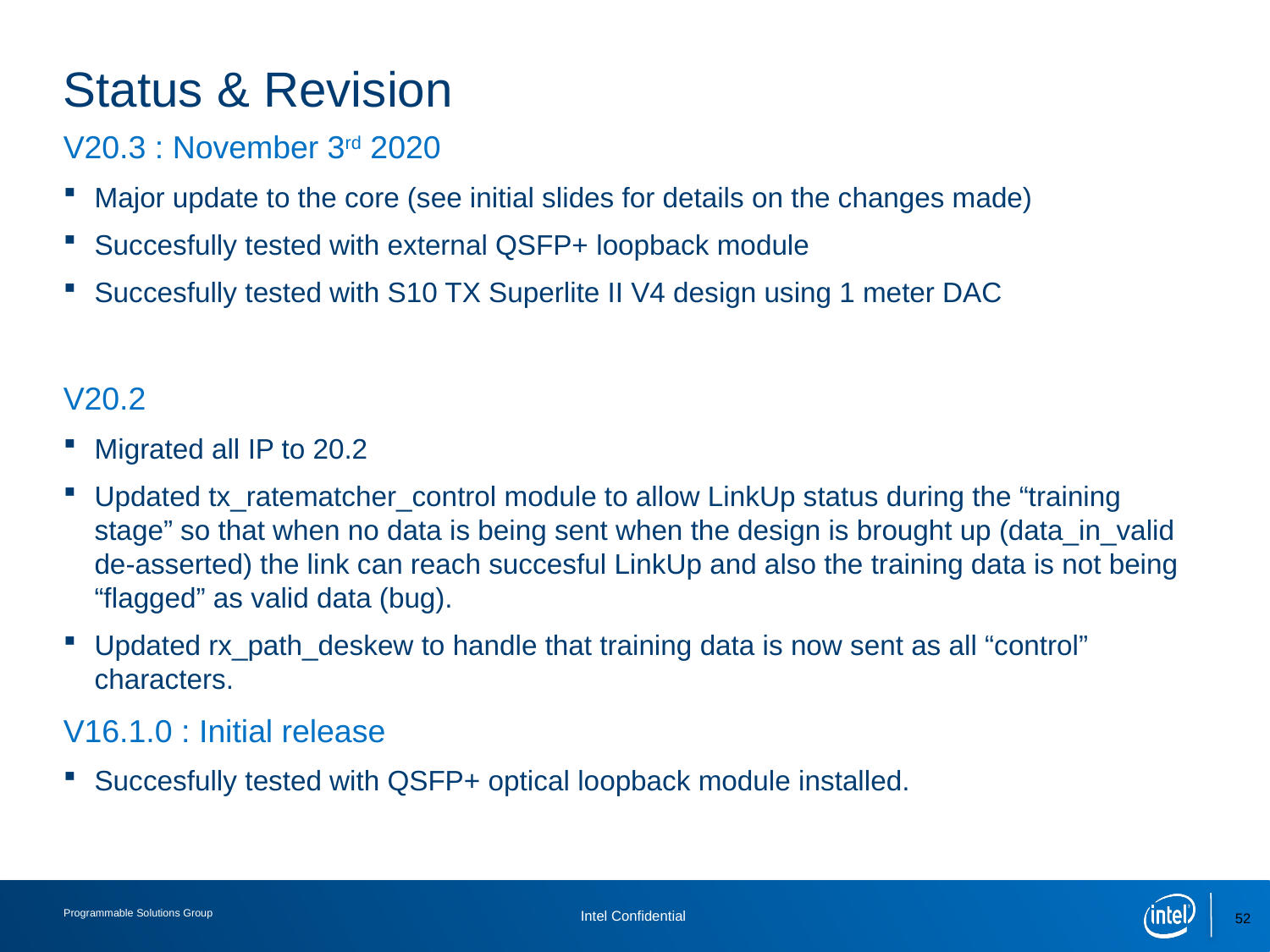

# Status & Revision
V20.3 : November 3rd 2020
Major update to the core (see initial slides for details on the changes made)
Succesfully tested with external QSFP+ loopback module
Succesfully tested with S10 TX Superlite II V4 design using 1 meter DAC

V20.2
Migrated all IP to 20.2
Updated tx_ratematcher_control module to allow LinkUp status during the “training stage” so that when no data is being sent when the design is brought up (data_in_valid de-asserted) the link can reach succesful LinkUp and also the training data is not being “flagged” as valid data (bug).
Updated rx_path_deskew to handle that training data is now sent as all “control” characters.
V16.1.0 : Initial release
Succesfully tested with QSFP+ optical loopback module installed.
52